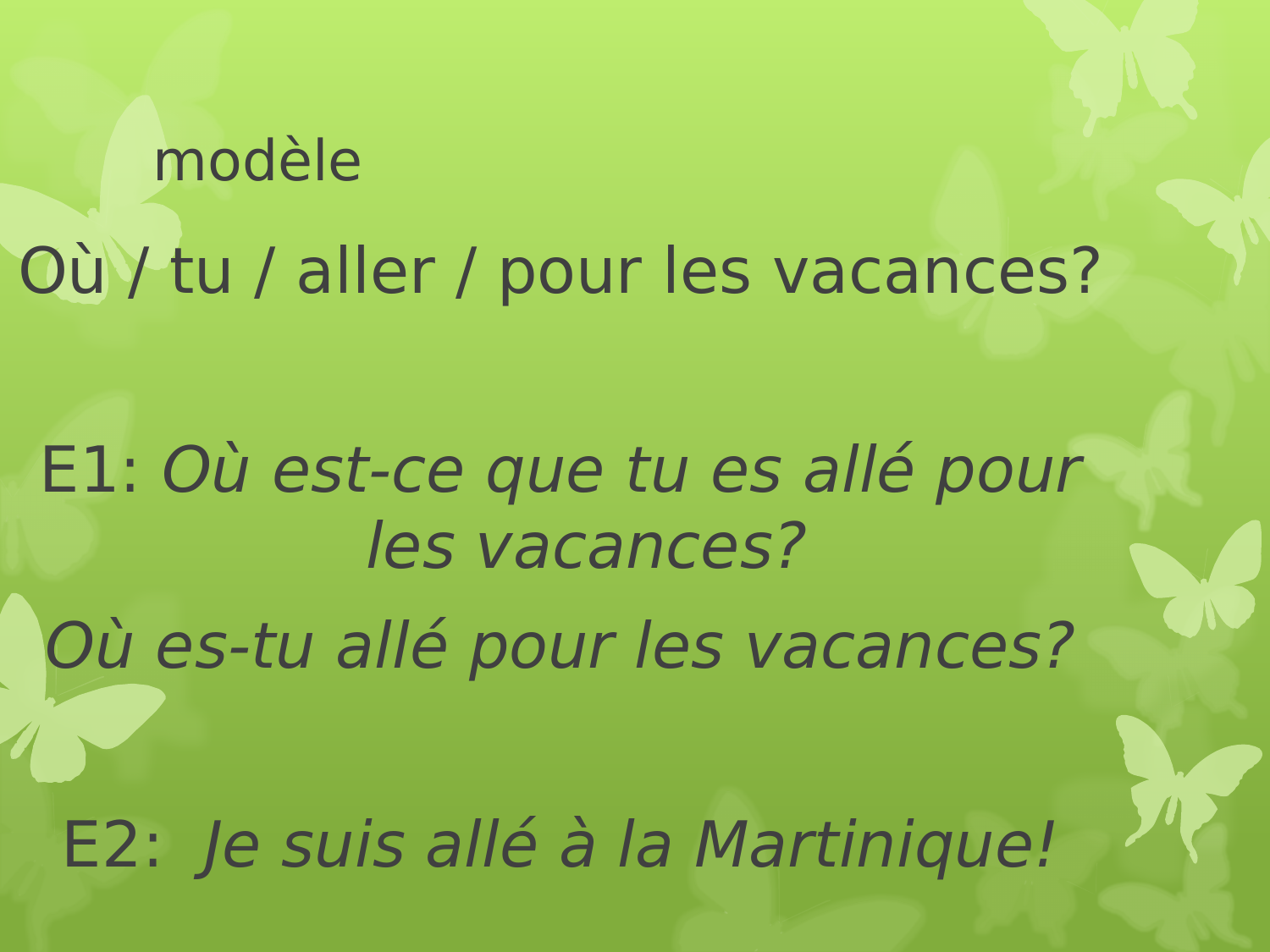

# modèle
Où / tu / aller / pour les vacances?

E1: Où est-ce que tu es allé pour les vacances?
Où es-tu allé pour les vacances?

E2:  Je suis allé à la Martinique!